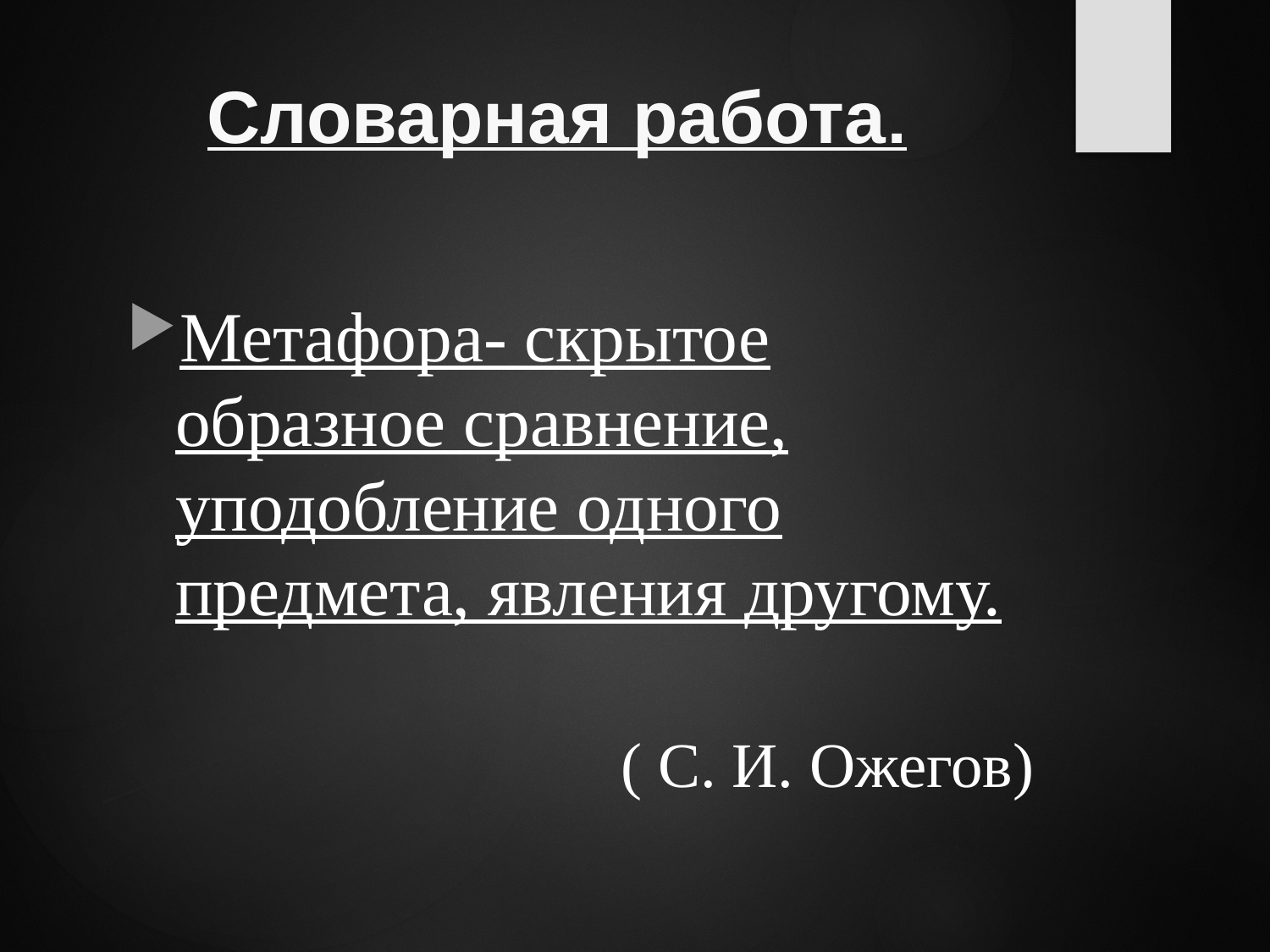

# Словарная работа.
Метафора- скрытое образное сравнение, уподобление одного предмета, явления другому.
                                                                                ( С. И. Ожегов)